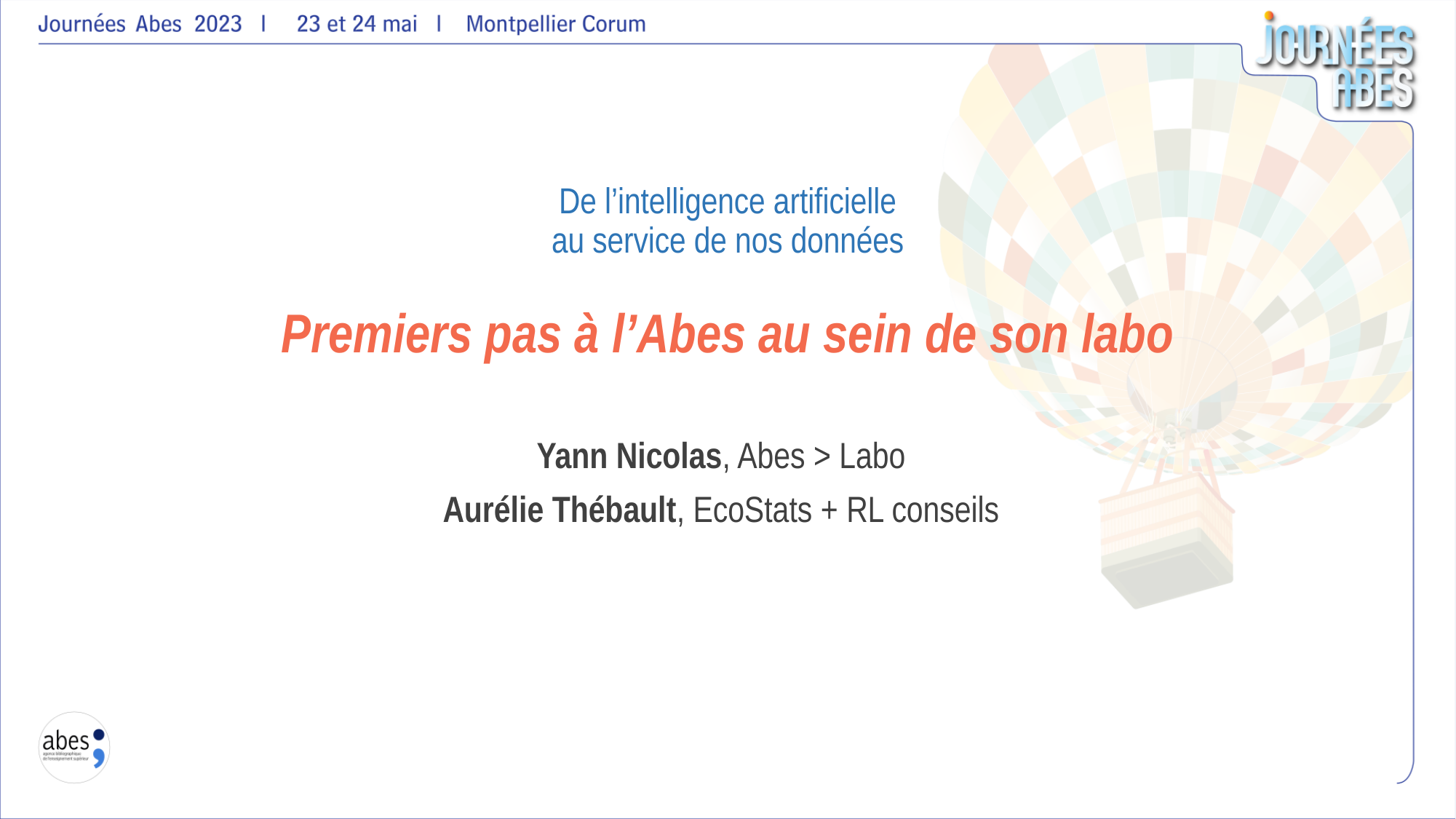

# De l’intelligence artificielle au service de nos données
Premiers pas à l’Abes au sein de son labo
Yann Nicolas, Abes > Labo
Aurélie Thébault, EcoStats + RL conseils